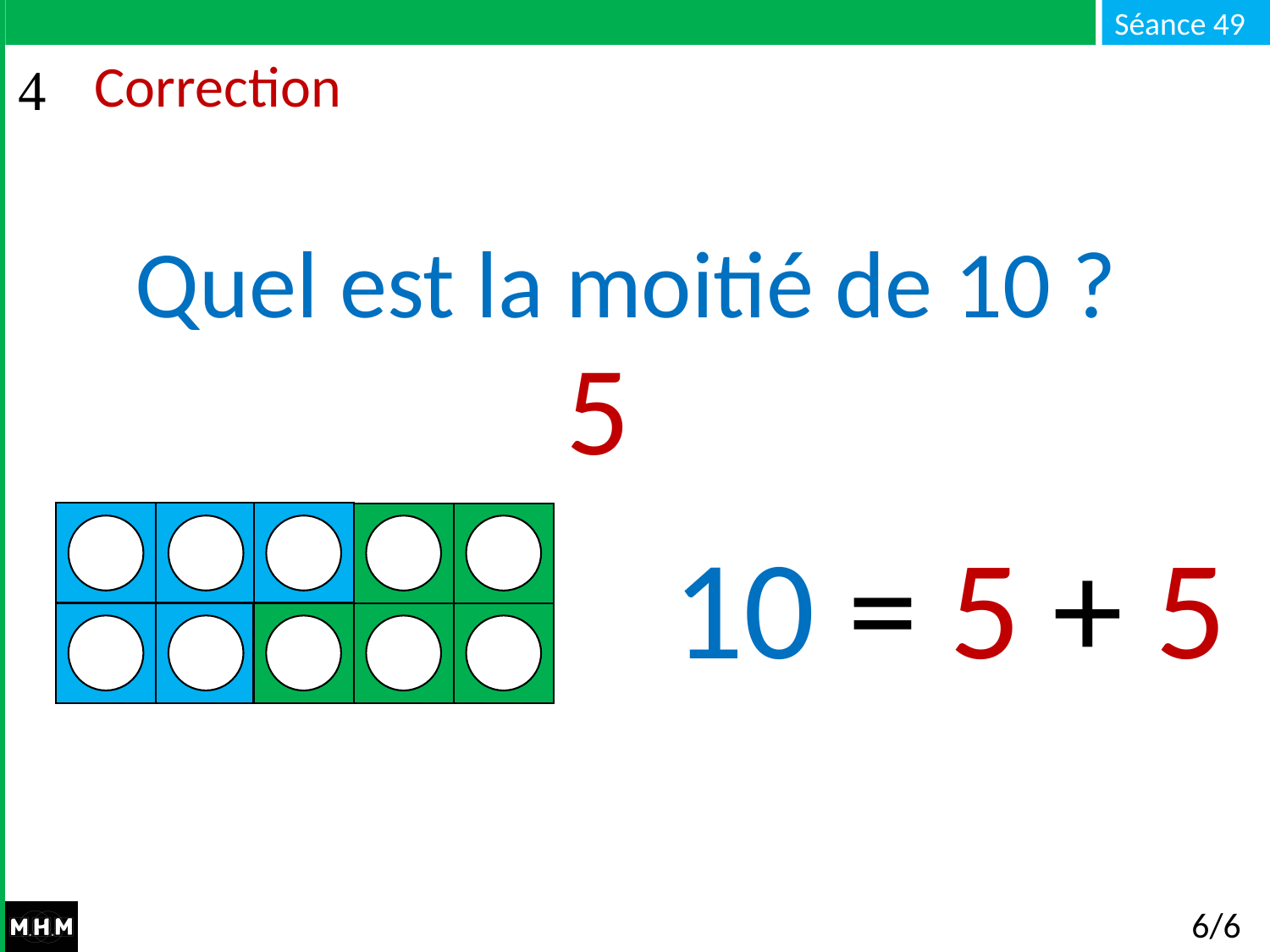

# Correction
Quel est la moitié de 10 ?
5

10 = 5 + 5
6/6